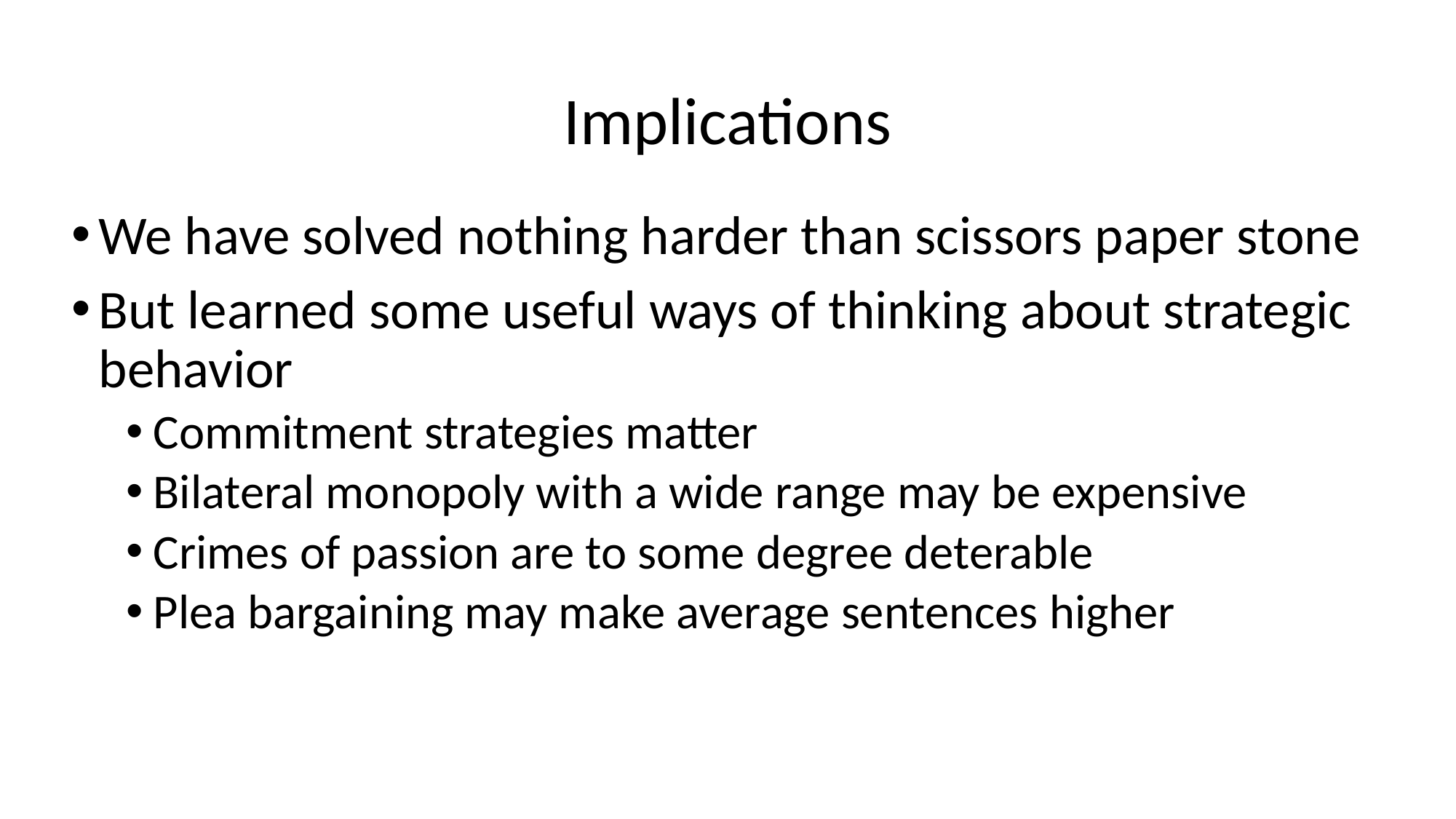

# Implications
We have solved nothing harder than scissors paper stone
But learned some useful ways of thinking about strategic behavior
Commitment strategies matter
Bilateral monopoly with a wide range may be expensive
Crimes of passion are to some degree deterable
Plea bargaining may make average sentences higher